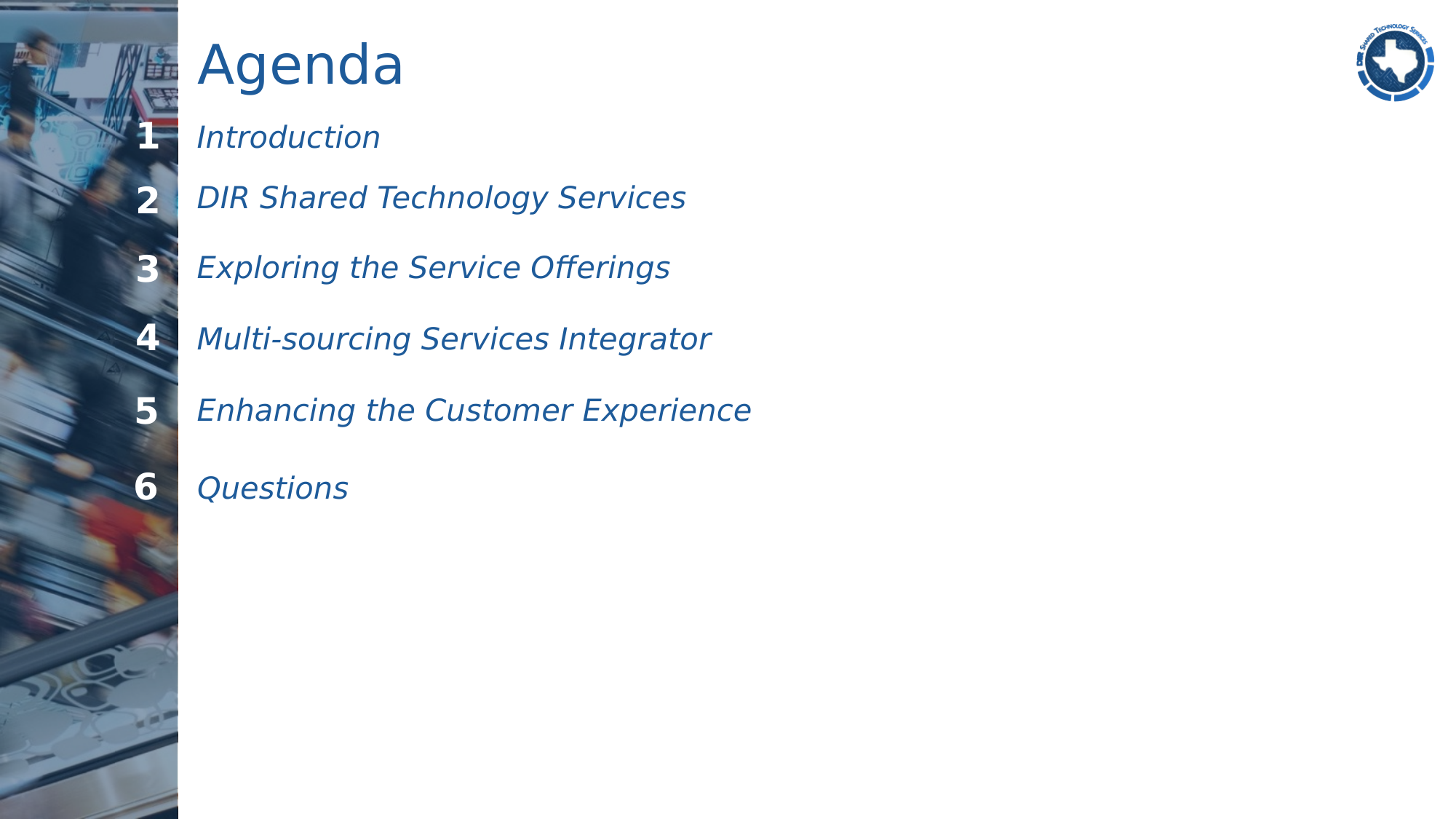

Agenda
1
Introduction

2
DIR Shared Technology Services

3
Exploring the Service Offerings
4
Multi-sourcing Services Integrator

5
Enhancing the Customer Experience

6
Questions